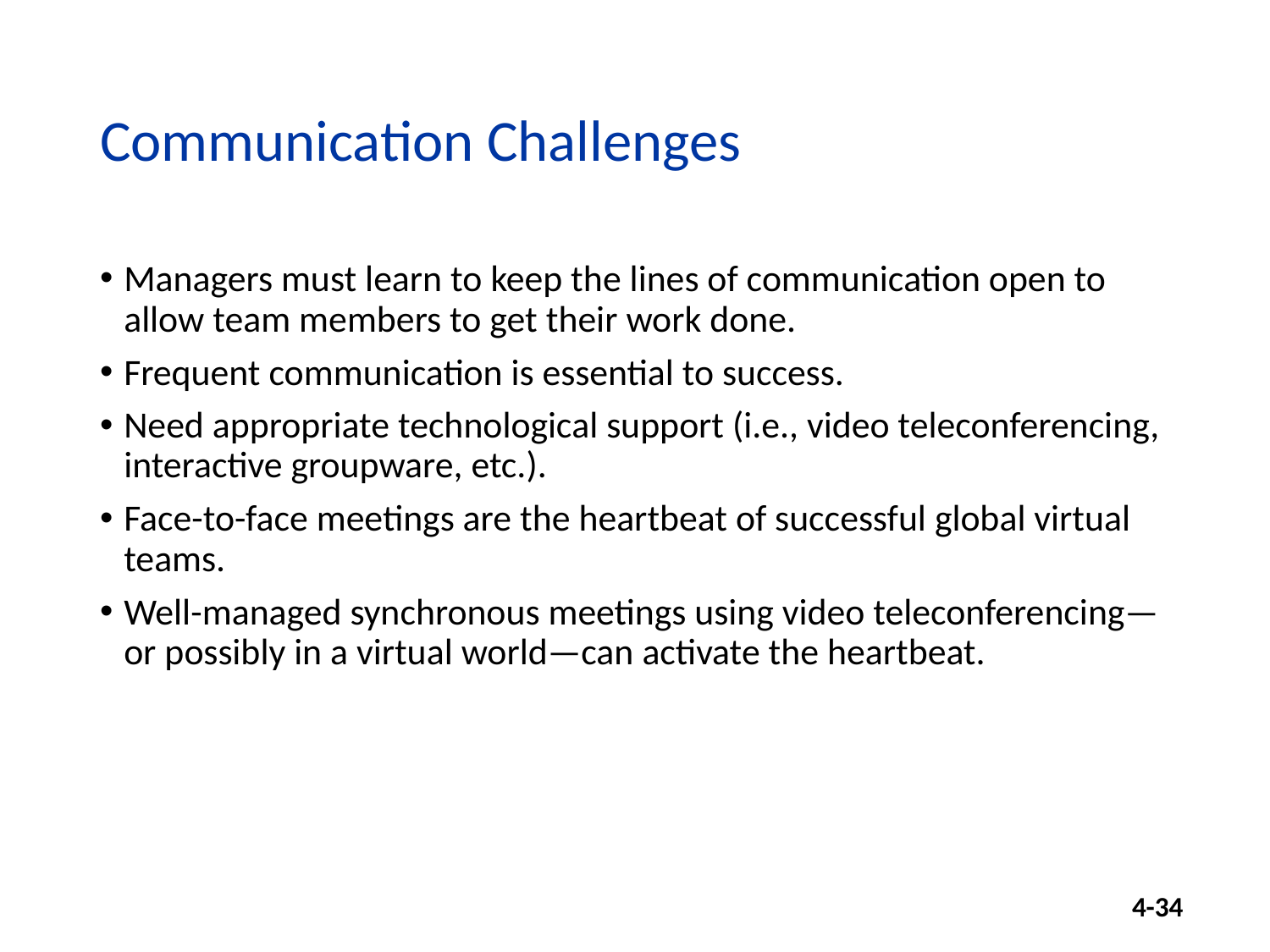

# Communication Challenges
Managers must learn to keep the lines of communication open to allow team members to get their work done.
Frequent communication is essential to success.
Need appropriate technological support (i.e., video teleconferencing, interactive groupware, etc.).
Face-to-face meetings are the heartbeat of successful global virtual teams.
Well-managed synchronous meetings using video teleconferencing—or possibly in a virtual world—can activate the heartbeat.